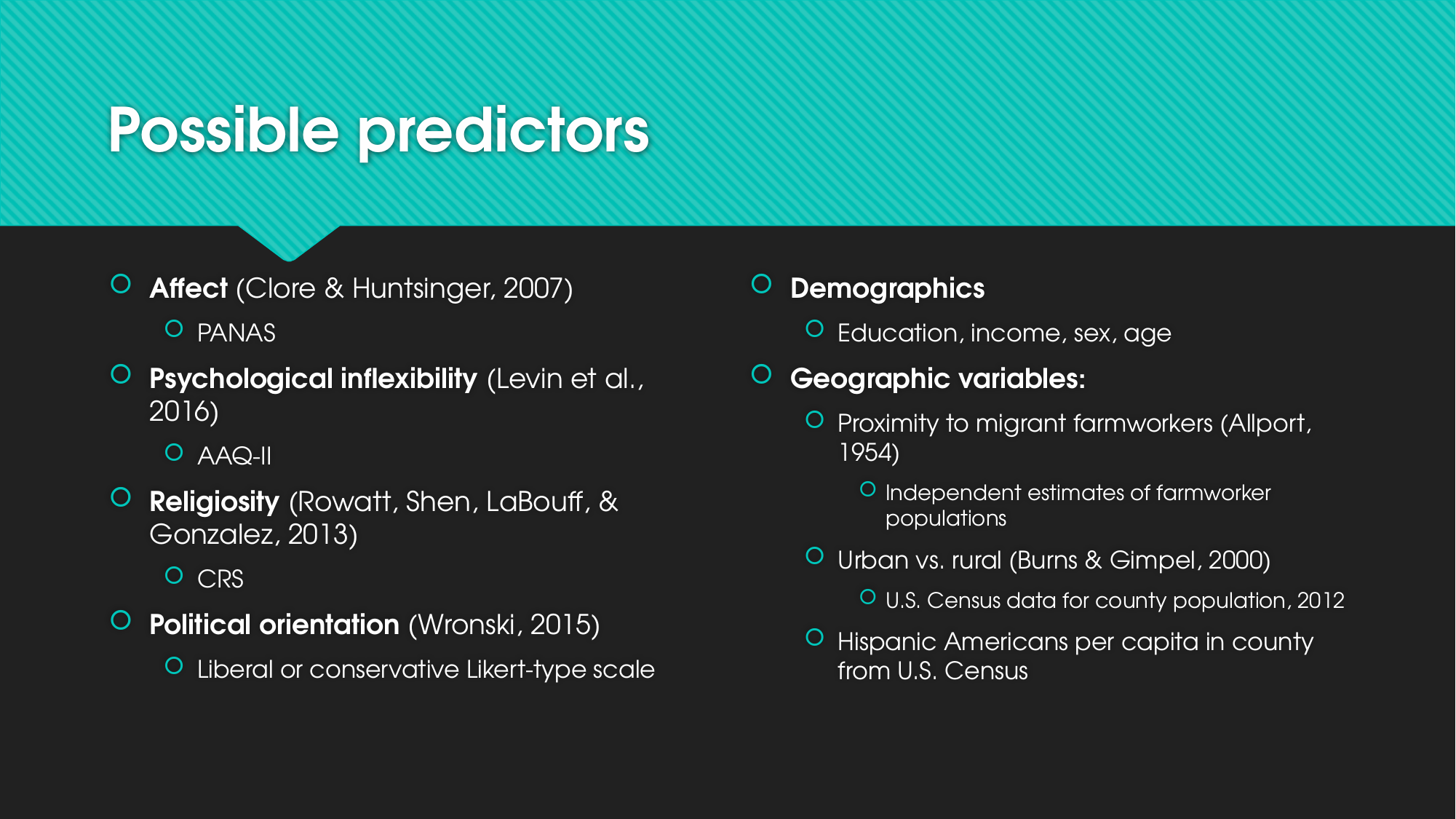

# Possible predictors
Affect (Clore & Huntsinger, 2007)
PANAS
Psychological inflexibility (Levin et al., 2016)
AAQ-II
Religiosity (Rowatt, Shen, LaBouff, & Gonzalez, 2013)
CRS
Political orientation (Wronski, 2015)
Liberal or conservative Likert-type scale

Demographics
Education, income, sex, age
Geographic variables:
Proximity to migrant farmworkers (Allport, 1954)
Independent estimates of farmworker populations
Urban vs. rural (Burns & Gimpel, 2000)
U.S. Census data for county population, 2012
Hispanic Americans per capita in county from U.S. Census